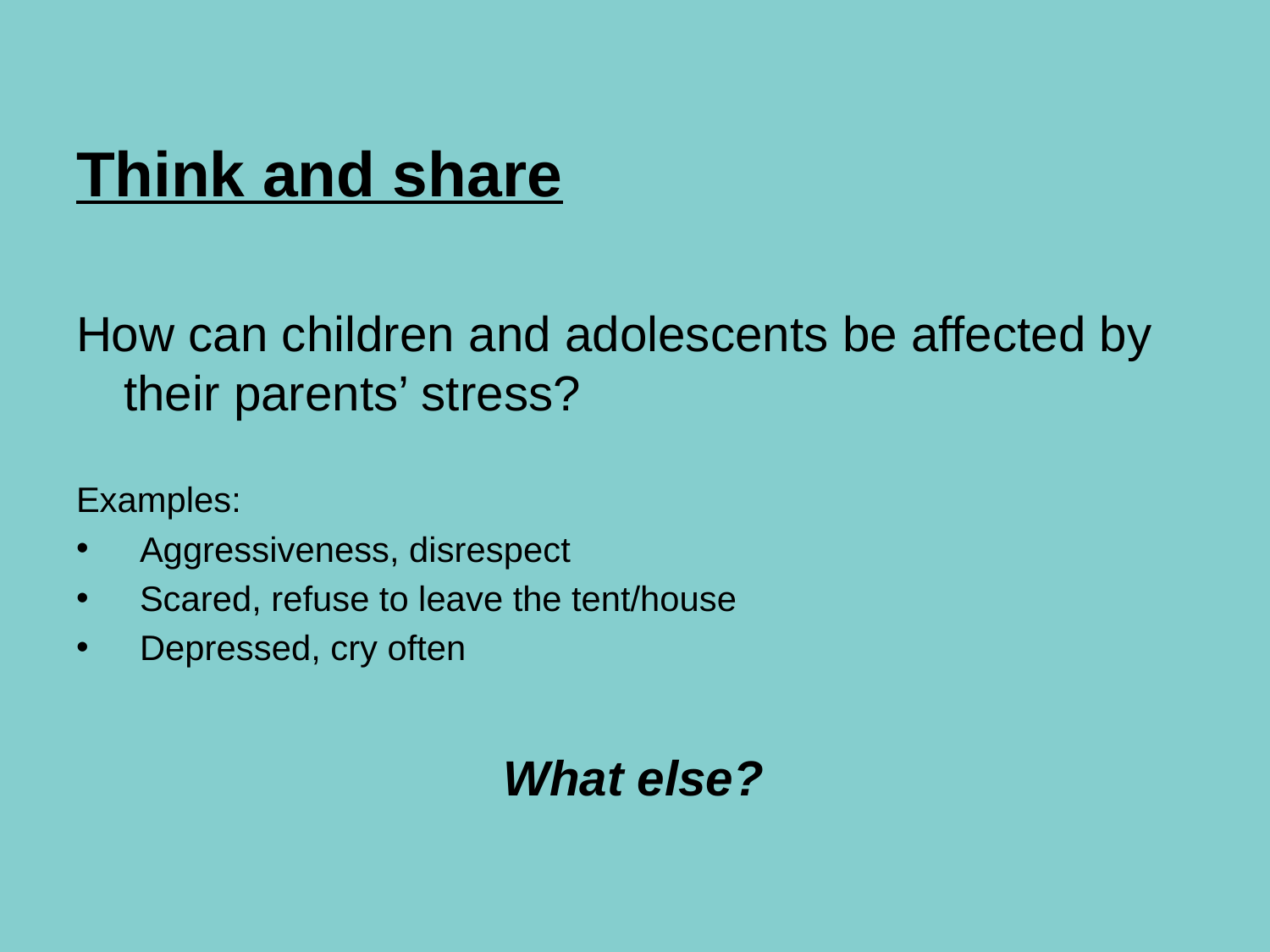

# Think and share
How can children and adolescents be affected by their parents’ stress?

Examples:
Aggressiveness, disrespect
Scared, refuse to leave the tent/house
Depressed, cry often

What else?